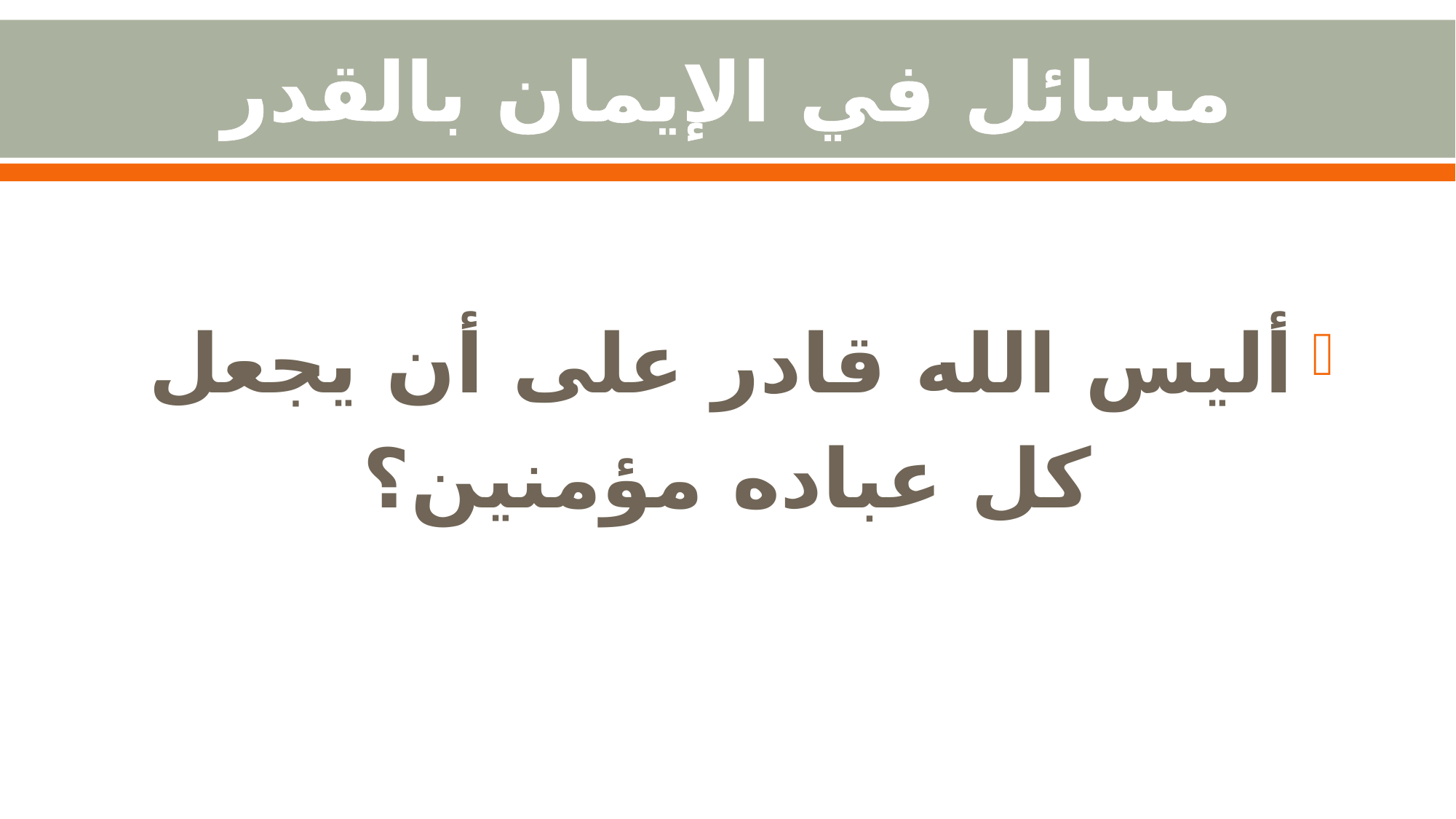

# مسائل في الإيمان بالقدر

أليس الله قادر على أن يجعل
كل عباده مؤمنين؟